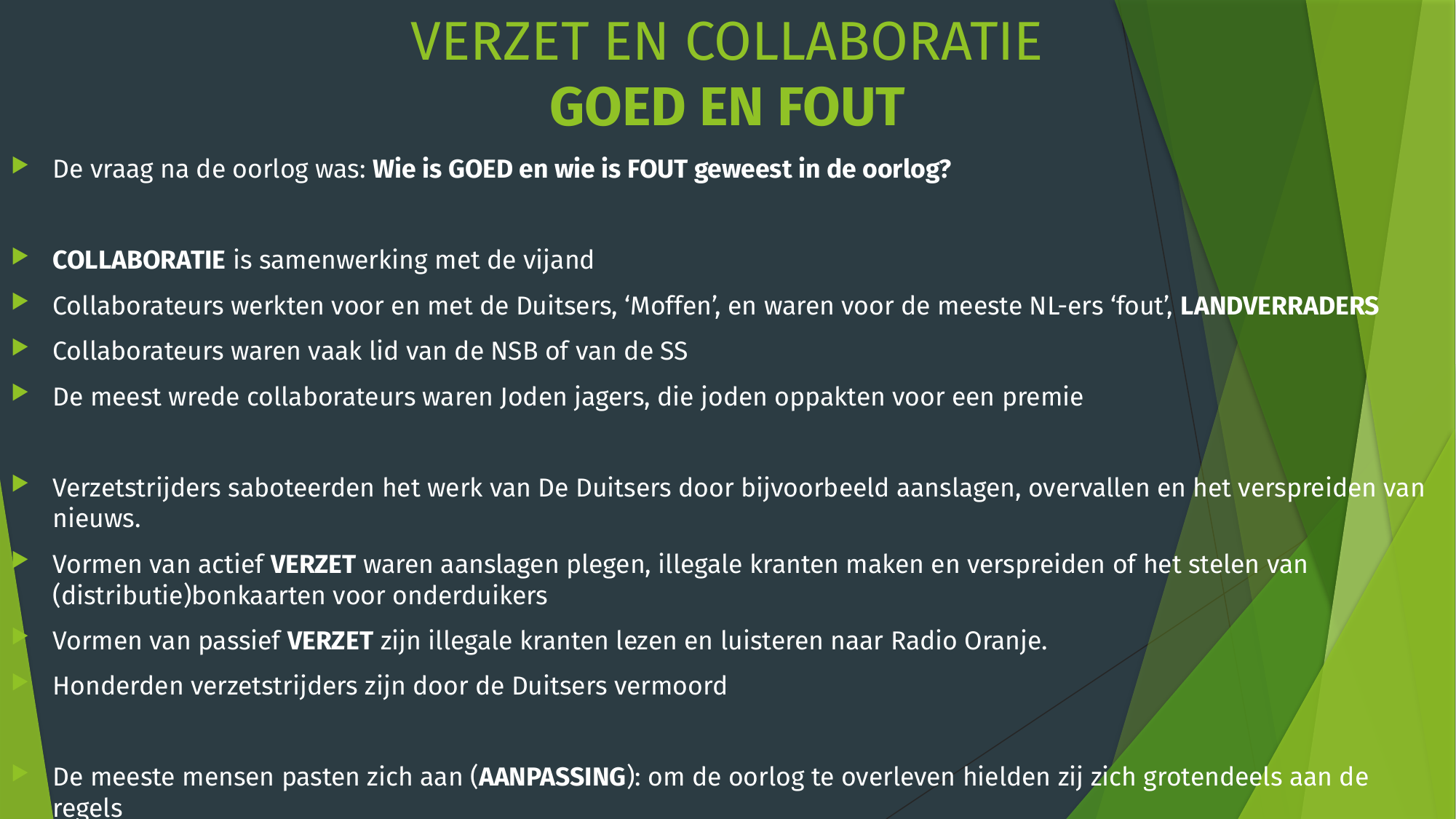

# VERZET EN COLLABORATIE GOED EN FOUT
De vraag na de oorlog was: Wie is GOED en wie is FOUT geweest in de oorlog?

COLLABORATIE is samenwerking met de vijand
Collaborateurs werkten voor en met de Duitsers, ‘Moffen’, en waren voor de meeste NL-ers ‘fout’, LANDVERRADERS
Collaborateurs waren vaak lid van de NSB of van de SS
De meest wrede collaborateurs waren Joden jagers, die joden oppakten voor een premie

Verzetstrijders saboteerden het werk van De Duitsers door bijvoorbeeld aanslagen, overvallen en het verspreiden van nieuws.
Vormen van actief VERZET waren aanslagen plegen, illegale kranten maken en verspreiden of het stelen van (distributie)bonkaarten voor onderduikers
Vormen van passief VERZET zijn illegale kranten lezen en luisteren naar Radio Oranje.
Honderden verzetstrijders zijn door de Duitsers vermoord

De meeste mensen pasten zich aan (AANPASSING): om de oorlog te overleven hielden zij zich grotendeels aan de regels